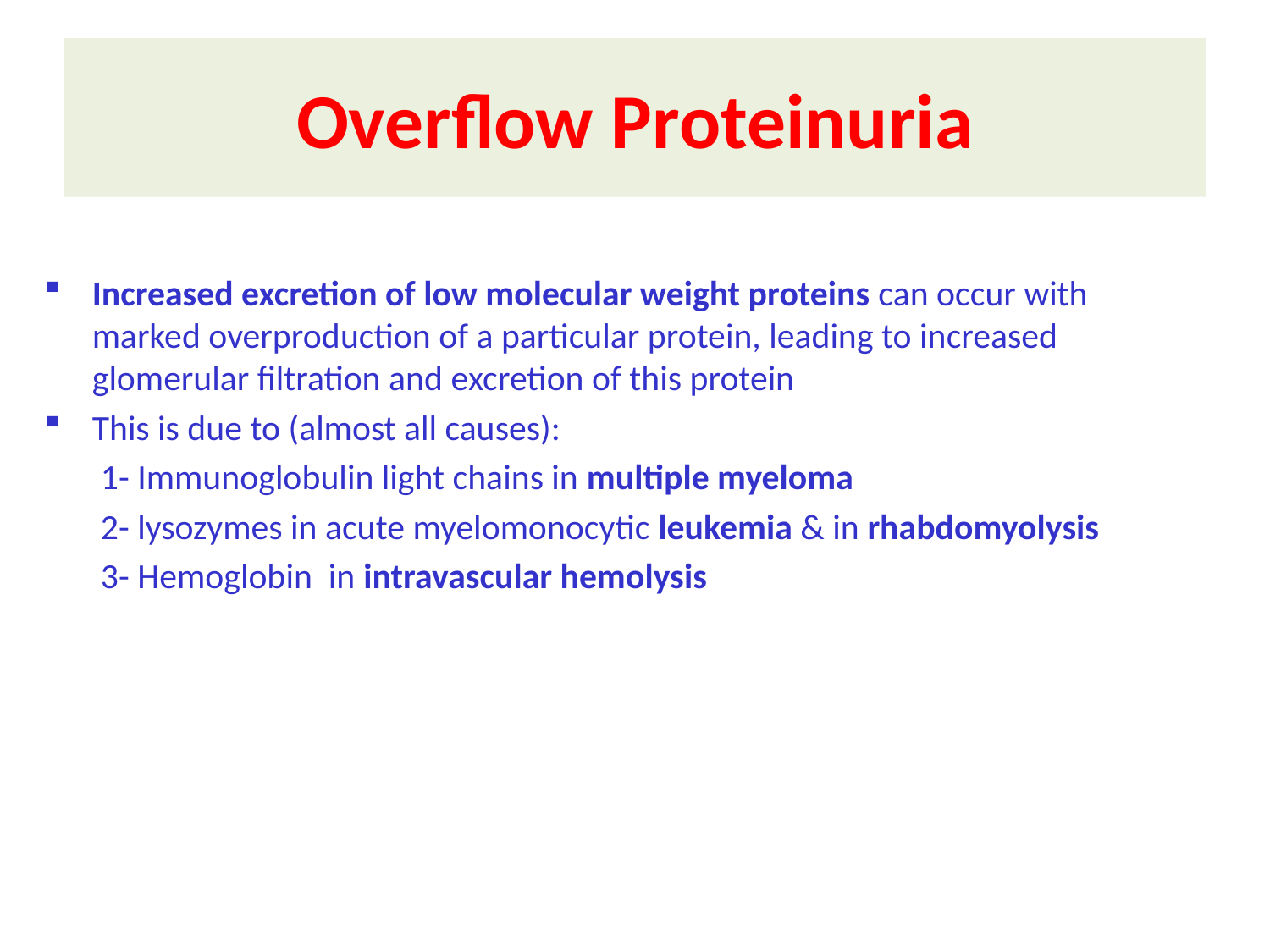

# Overflow Proteinuria
Increased excretion of low molecular weight proteins can occur with marked overproduction of a particular protein, leading to increased glomerular filtration and excretion of this protein
This is due to (almost all causes):
       1- Immunoglobulin light chains in multiple myeloma
       2- lysozymes in acute myelomonocytic leukemia & in rhabdomyolysis
       3- Hemoglobin  in intravascular hemolysis